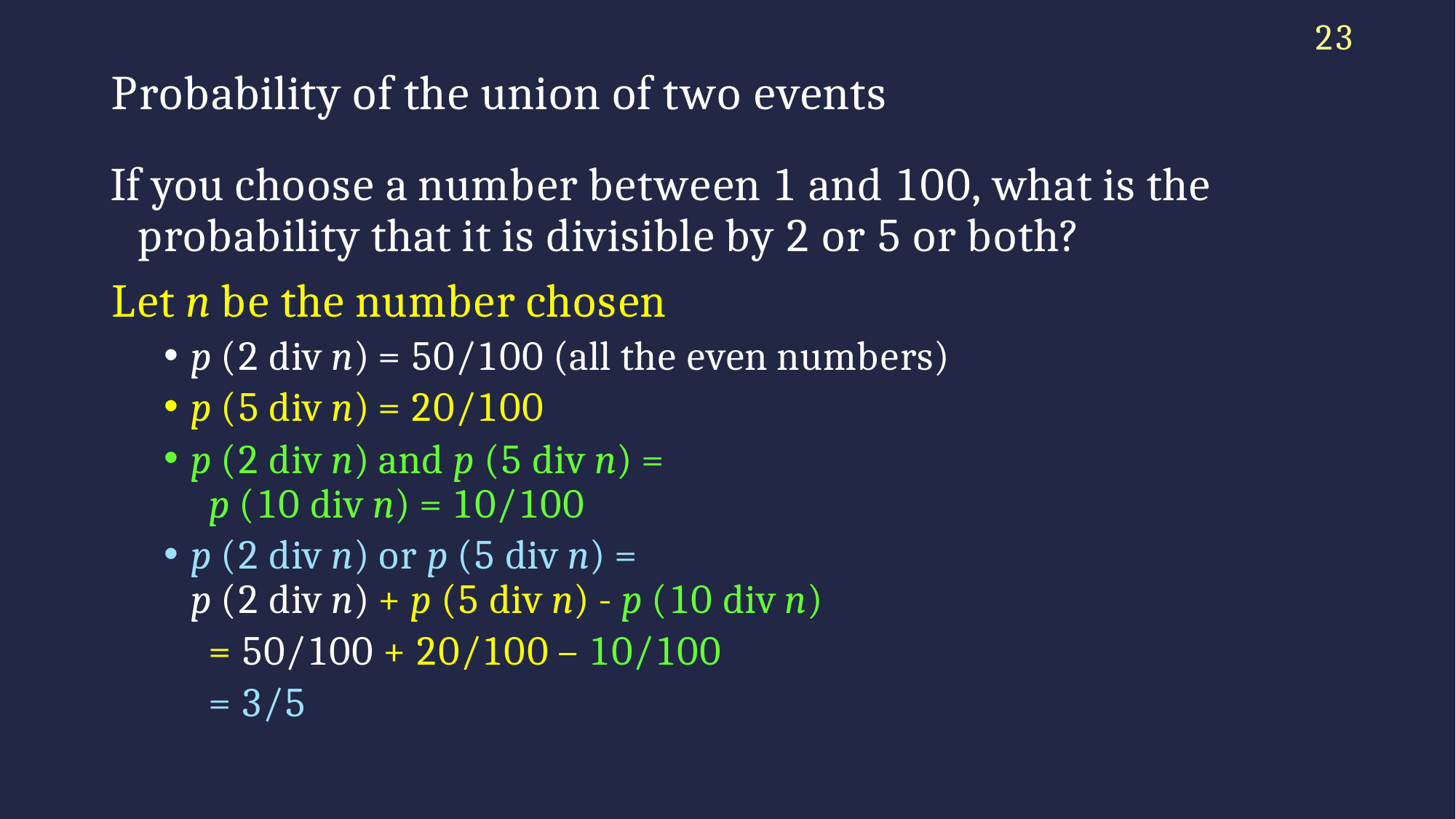

23
# Probability of the union of two events
If you choose a number between 1 and 100, what is the probability that it is divisible by 2 or 5 or both?
Let n be the number chosen
p (2 div n) = 50/100 (all the even numbers)
p (5 div n) = 20/100
p (2 div n) and p (5 div n) =
			  p (10 div n) = 10/100
p (2 div n) or p (5 div n) =
		p (2 div n) + p (5 div n) - p (10 div n)
			  = 50/100 + 20/100 – 10/100
			  = 3/5